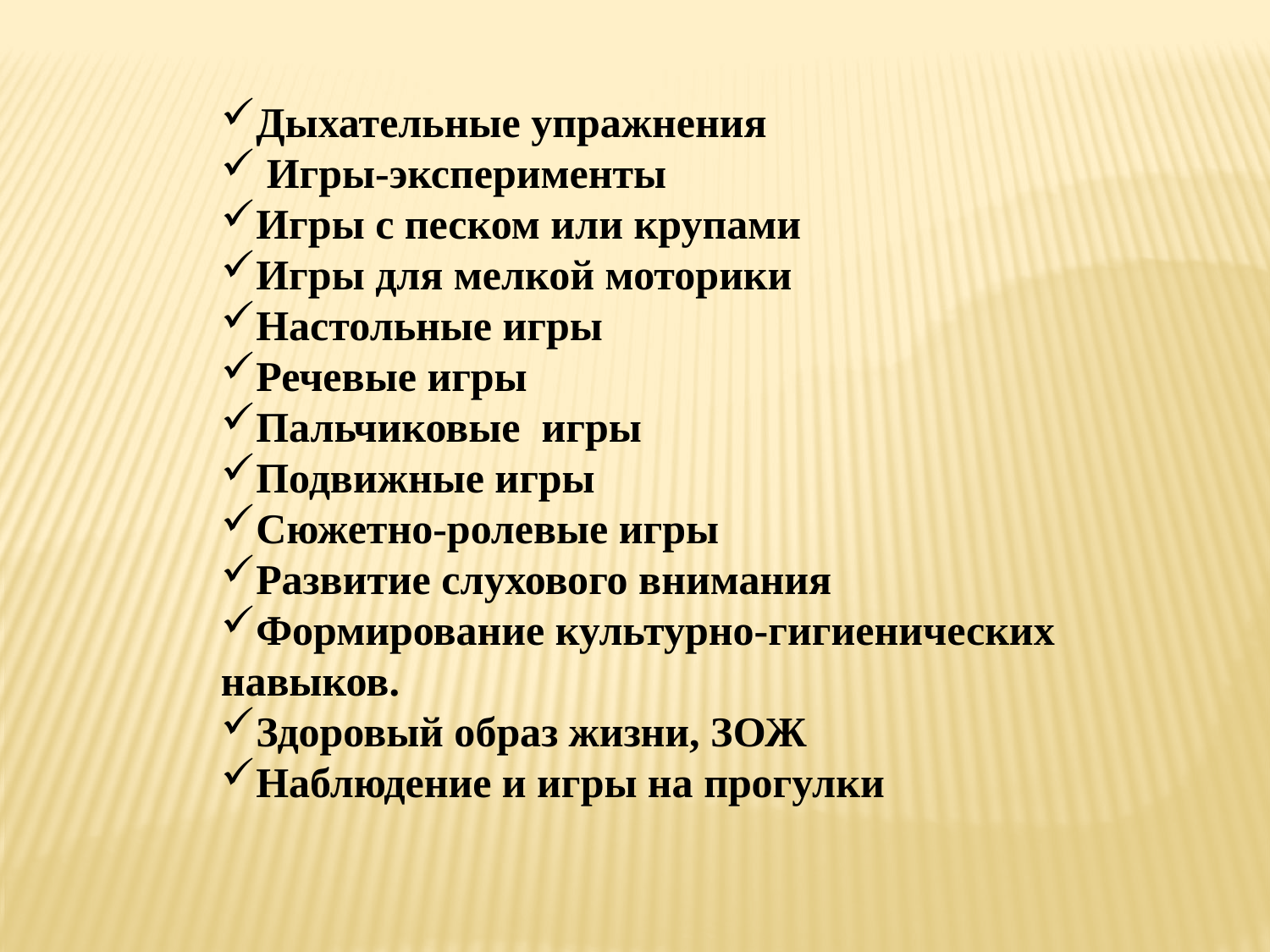

Дыхательные упражнения
 Игры-эксперименты
Игры с песком или крупами
Игры для мелкой моторики
Настольные игры
Речевые игры
Пальчиковые  игры
Подвижные игры
Сюжетно-ролевые игры
Развитие слухового внимания
Формирование культурно-гигиенических навыков.
Здоровый образ жизни, ЗОЖ
Наблюдение и игры на прогулки